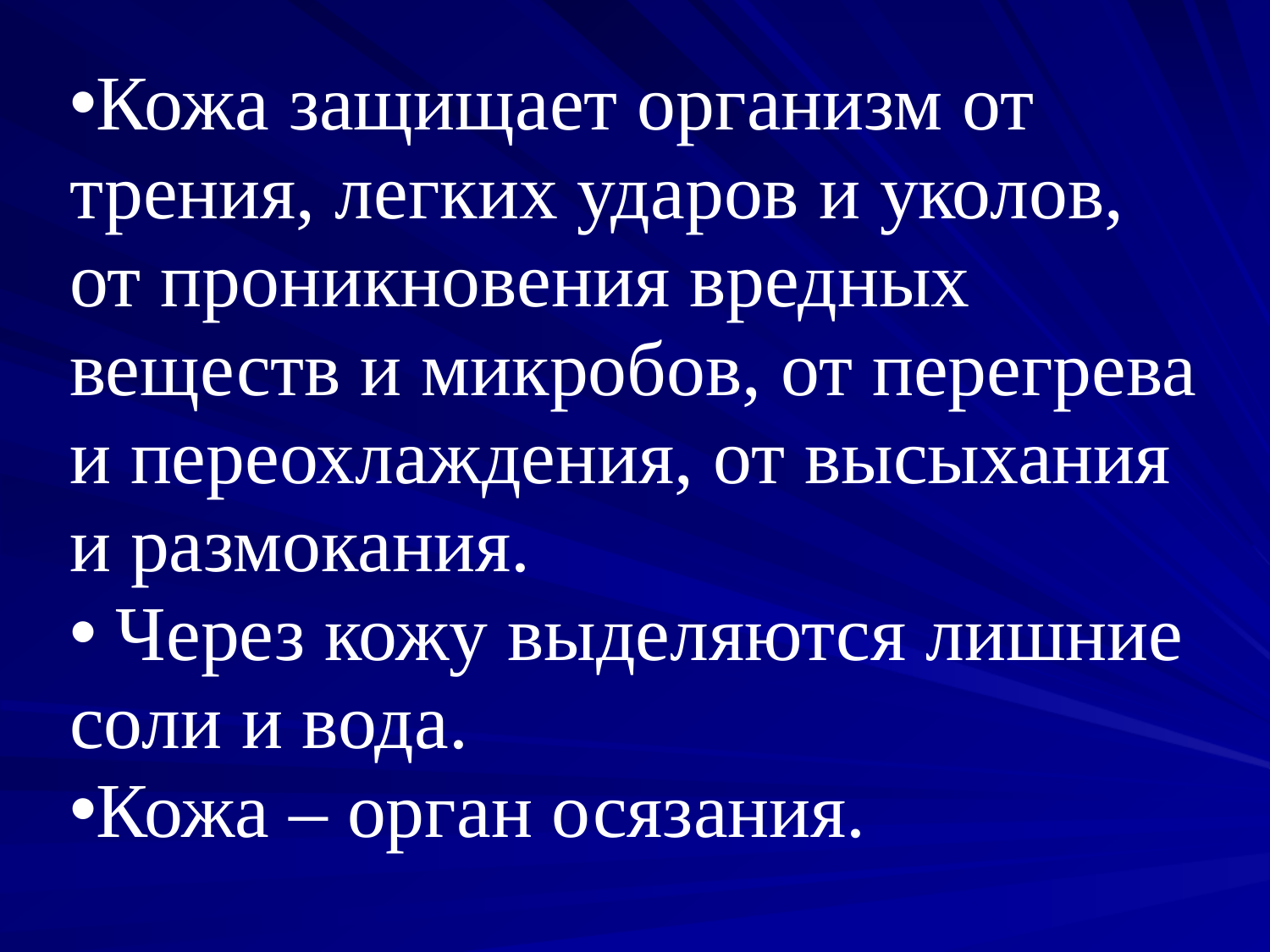

Кожа защищает организм от трения, легких ударов и уколов, от проникновения вредных веществ и микробов, от перегрева и переохлаждения, от высыхания и размокания.
 Через кожу выделяются лишние соли и вода.
Кожа – орган осязания.
#